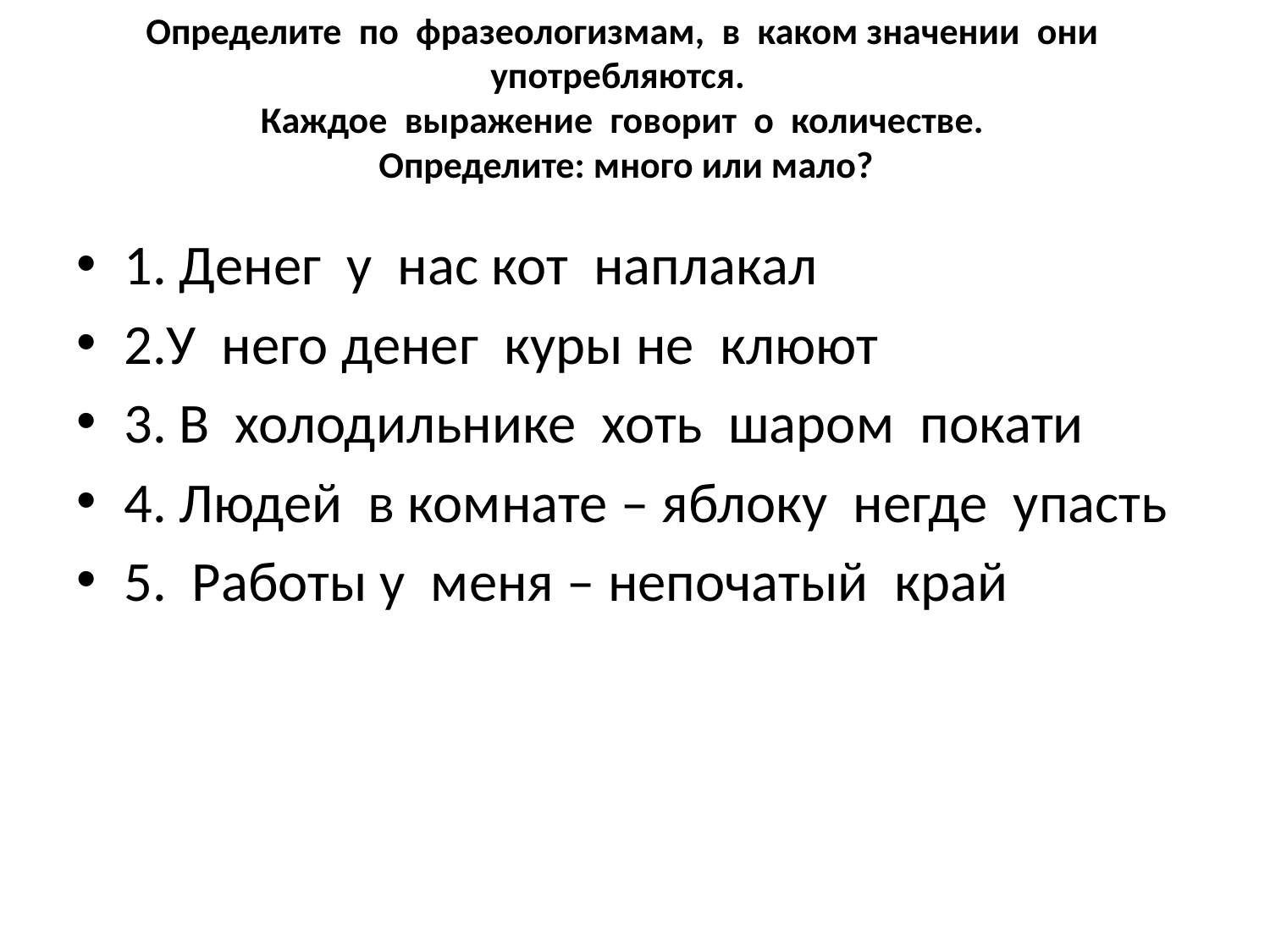

# Определите  по  фразеологизмам,  в  каком значении  они  употребляются.  Каждое  выражение  говорит  о  количестве. Определите: много или мало?
1. Денег  у  нас кот  наплакал
2.У  него денег  куры не  клюют
3. В  холодильнике  хоть  шаром  покати
4. Людей  в комнате – яблоку  негде  упасть
5.  Работы у  меня – непочатый  край